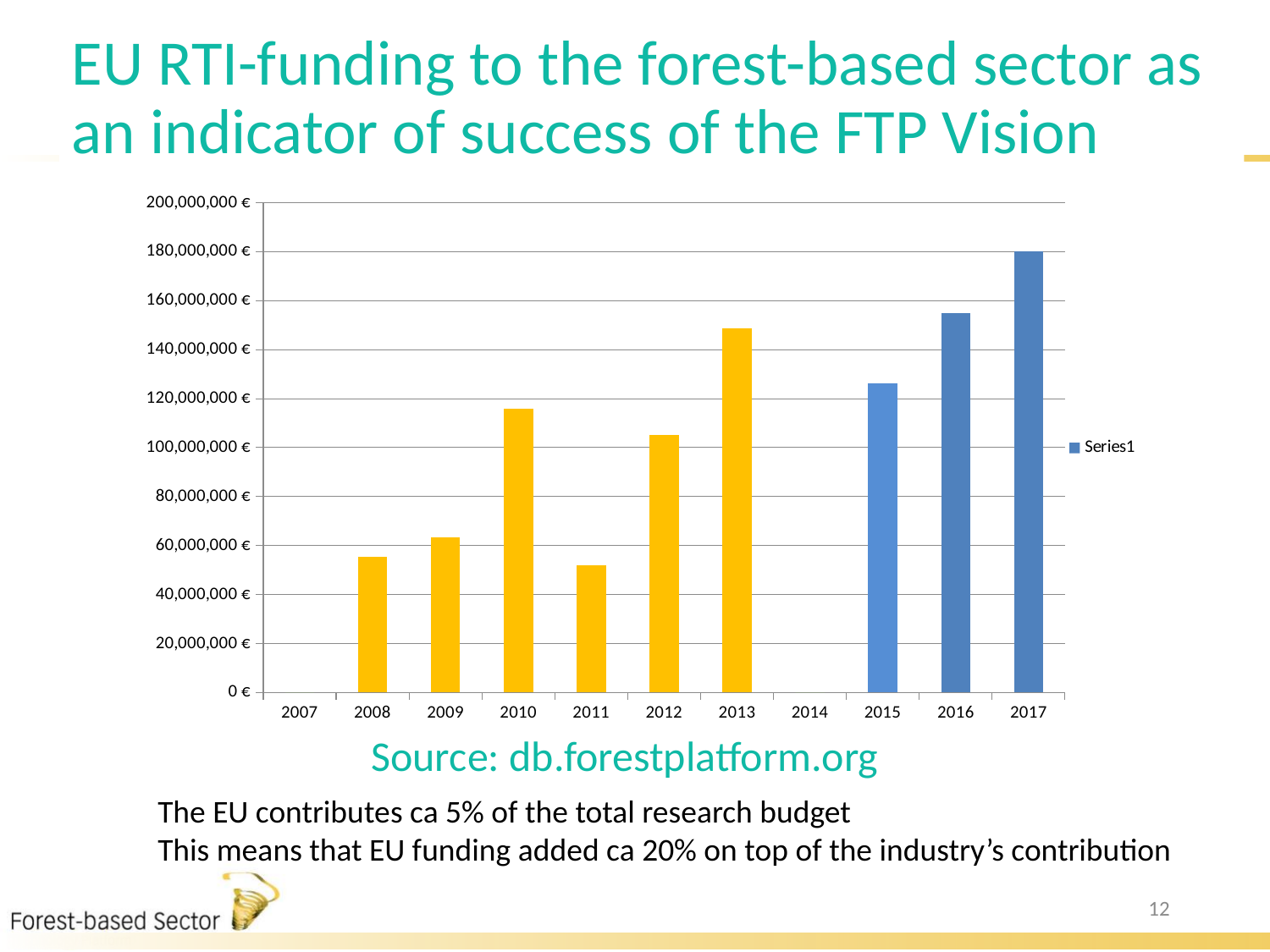

EU RTI-funding to the forest-based sector as an indicator of success of the FTP Vision

### Chart

| Category |  |
|---|---|
| 2007 | 0.0 |
| 2008 | 55402516.0 |
| 2009 | 63244000.0 |
| 2010 | 115724000.0 |
| 2011 | 51899700.0 |
| 2012 | 105174997.0 |
| 2013 | 148537764.0 |
| 2014 | 0.0 |
| 2015 | 126147427.12999998 |
| 2016 | 155000000.0 |
| 2017 | 180000000.0 |
Source: db.forestplatform.org
 The EU contributes ca 5% of the total research budget
 This means that EU funding added ca 20% on top of the industry’s contribution
12